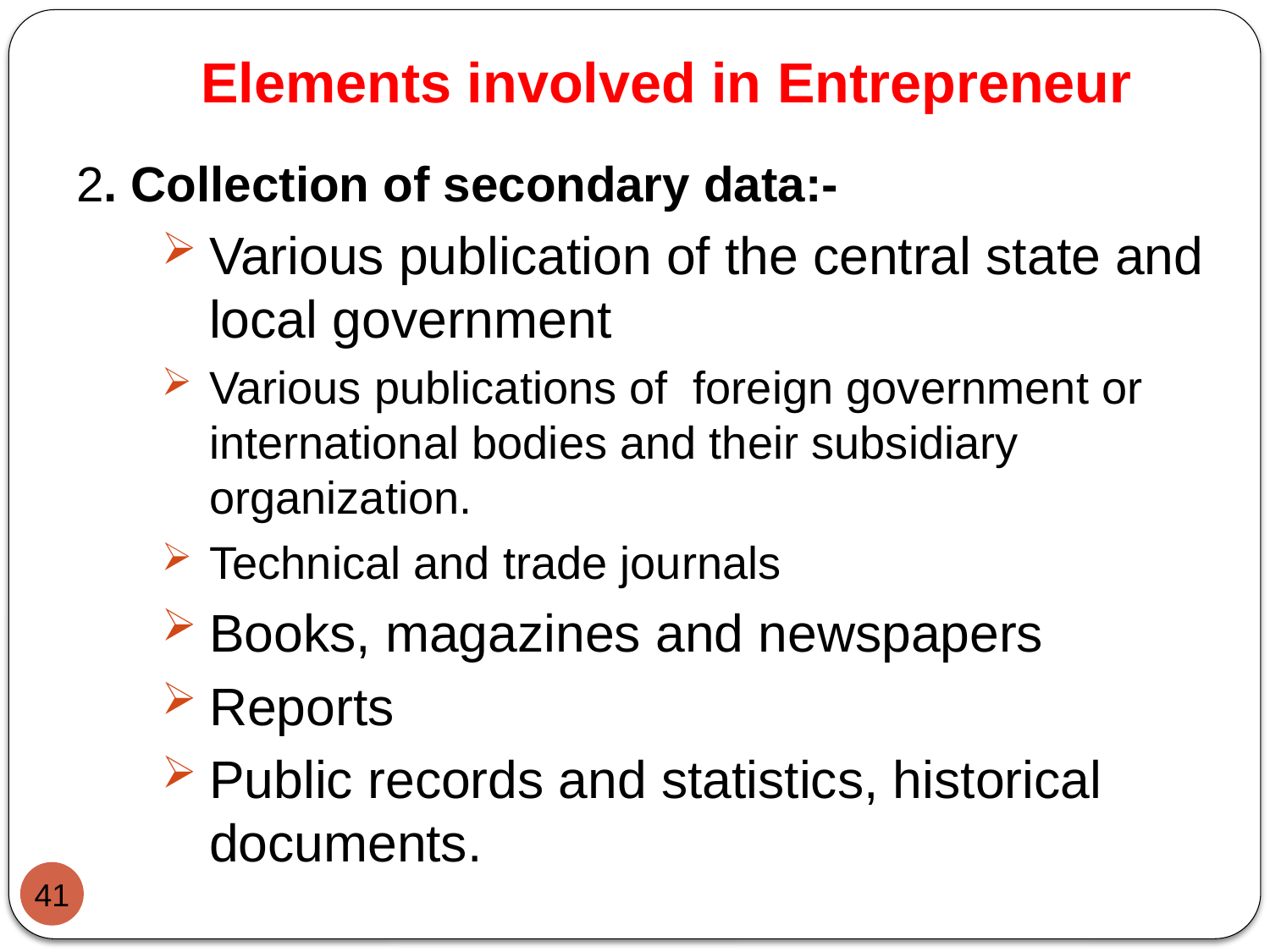

# Elements involved in Entrepreneur
2. Collection of secondary data:-
Various publication of the central state and local government
Various publications of  foreign government or international bodies and their subsidiary organization.
Technical and trade journals
Books, magazines and newspapers
Reports
Public records and statistics, historical documents.

41